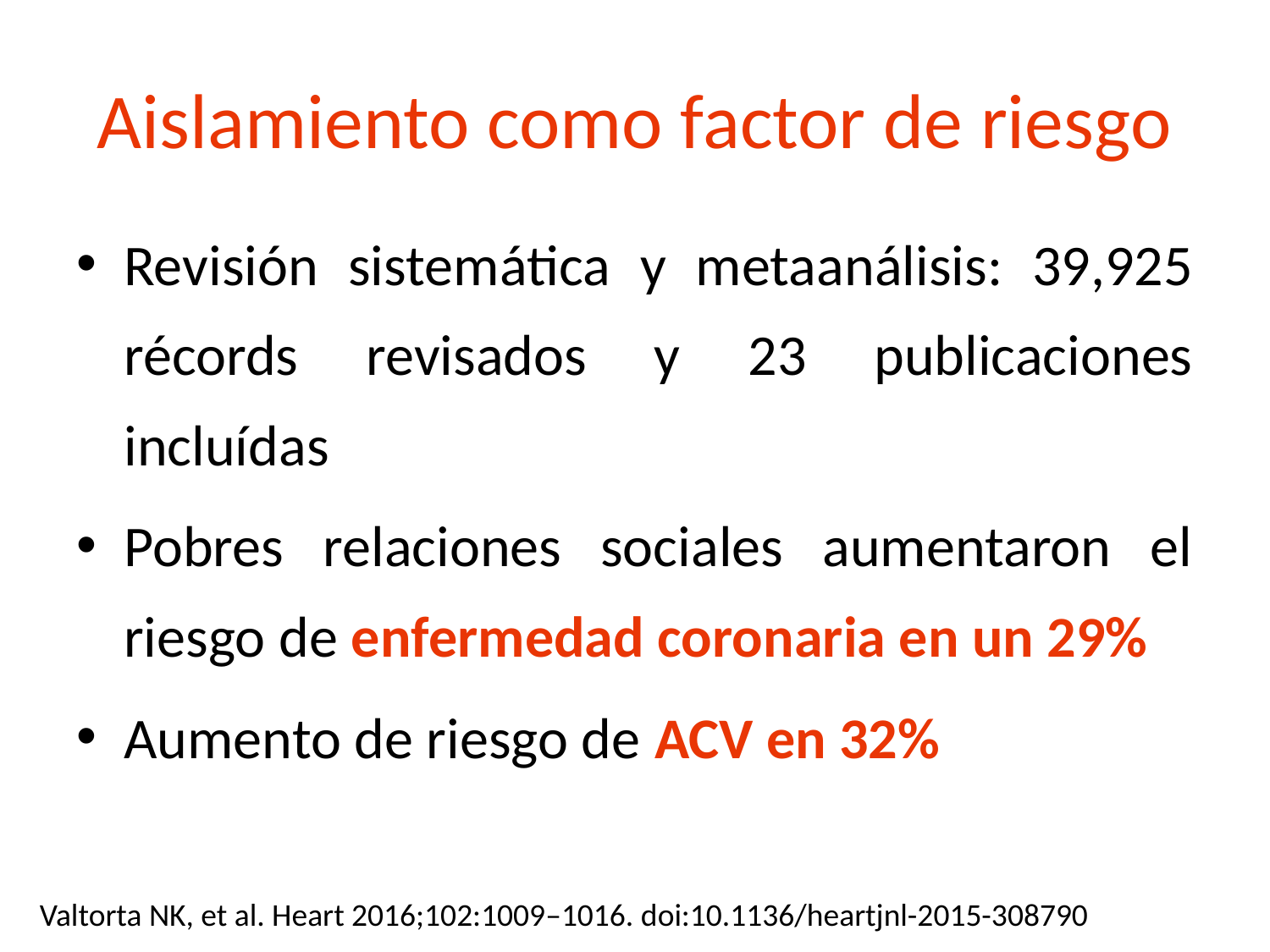

# Aislamiento como factor de riesgo
Revisión sistemática y metaanálisis: 39,925 récords revisados y 23 publicaciones incluídas
Pobres relaciones sociales aumentaron el riesgo de enfermedad coronaria en un 29%
Aumento de riesgo de ACV en 32%
Valtorta NK, et al. Heart 2016;102:1009–1016. doi:10.1136/heartjnl-2015-308790